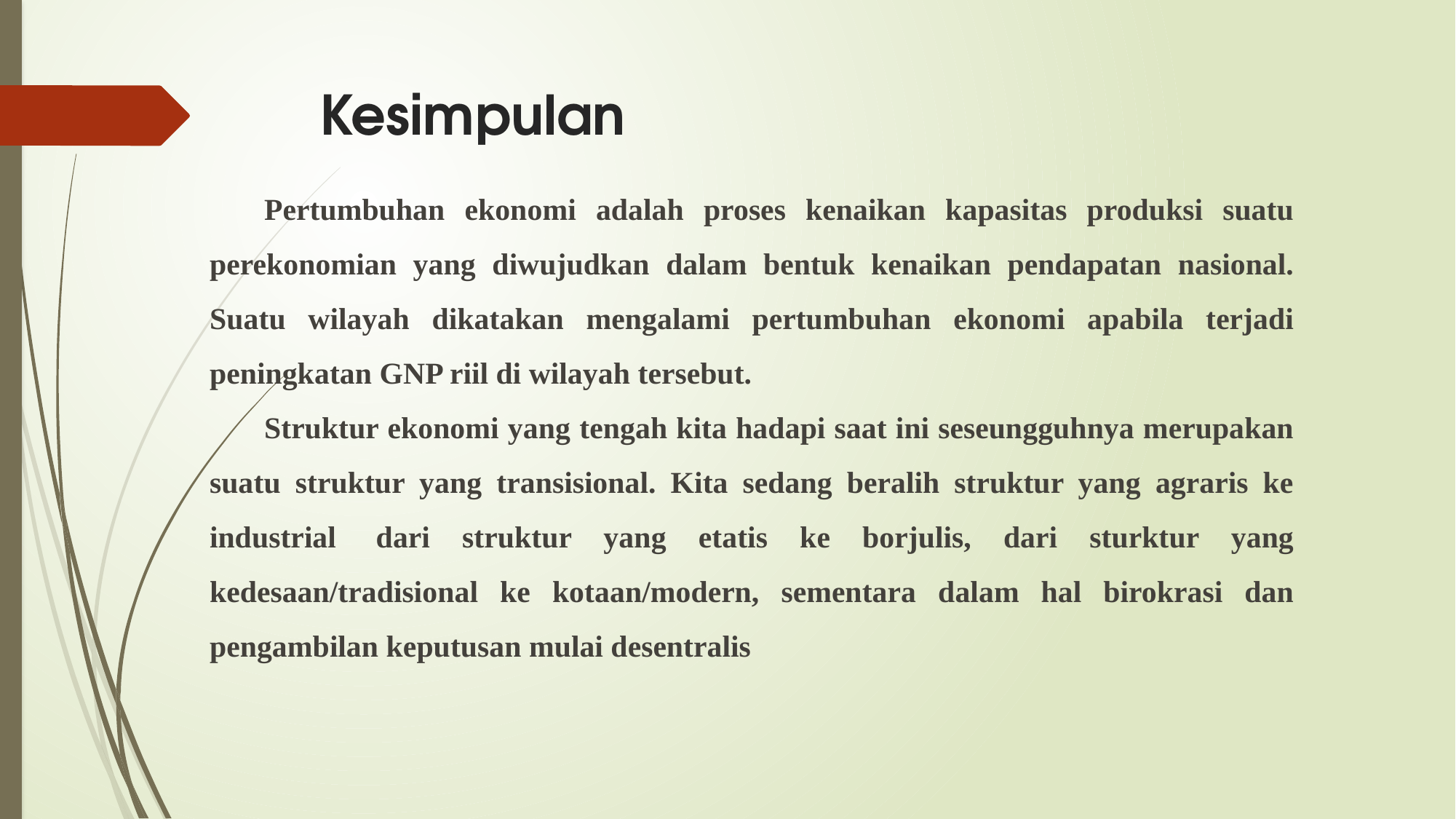

# Kesimpulan
Pertumbuhan ekonomi adalah proses kenaikan kapasitas produksi suatu perekonomian yang diwujudkan dalam bentuk kenaikan pendapatan nasional. Suatu wilayah dikatakan mengalami pertumbuhan ekonomi apabila terjadi peningkatan GNP riil di wilayah tersebut.
Struktur ekonomi yang tengah kita hadapi saat ini seseungguhnya merupakan suatu struktur yang transisional. Kita sedang beralih struktur yang agraris ke industrial  dari struktur yang etatis ke borjulis, dari sturktur yang kedesaan/tradisional ke kotaan/modern, sementara dalam hal birokrasi dan pengambilan keputusan mulai desentralis